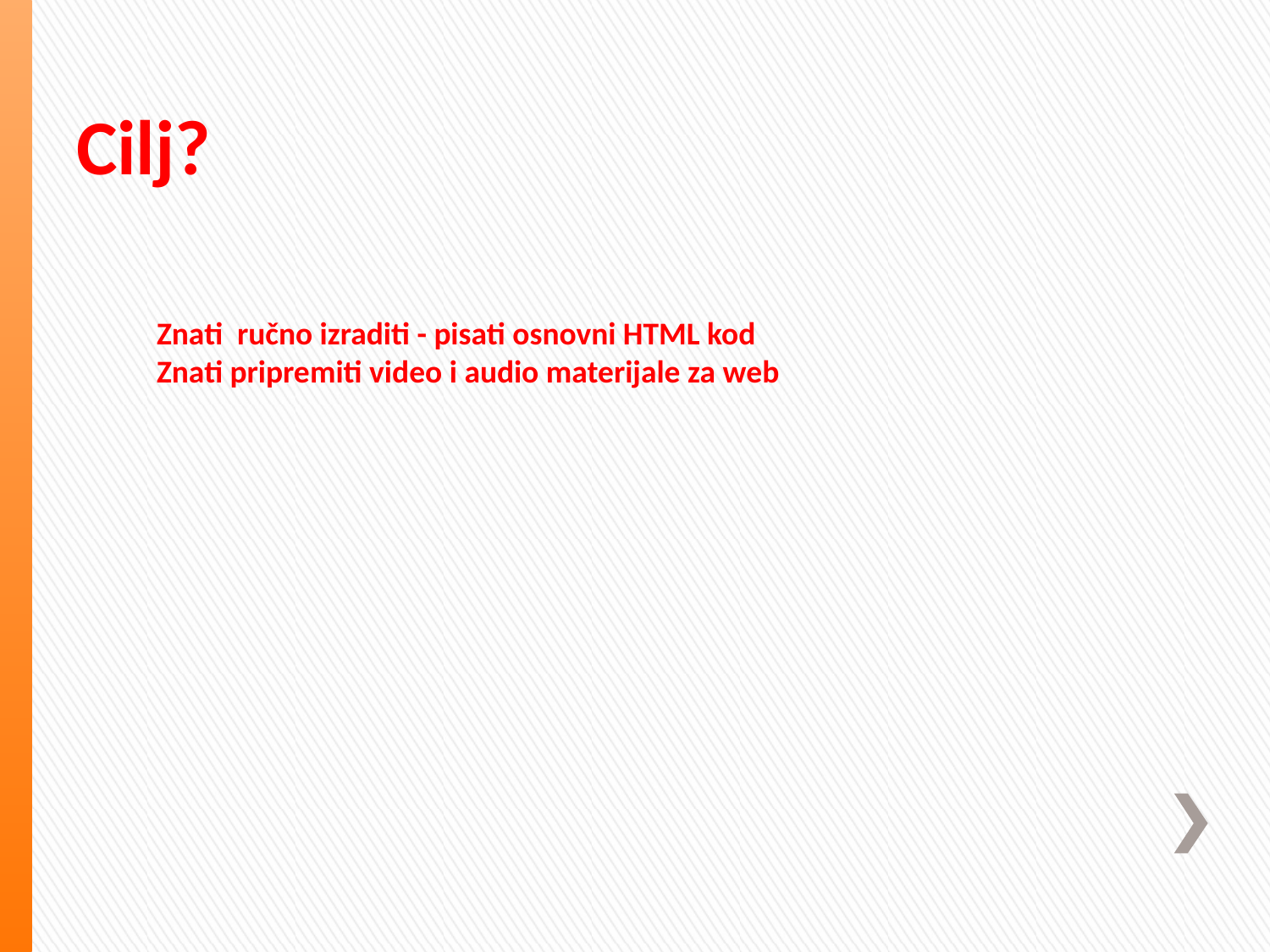

# Cilj?
Znati  ručno izraditi - pisati osnovni HTML kod
Znati pripremiti video i audio materijale za web